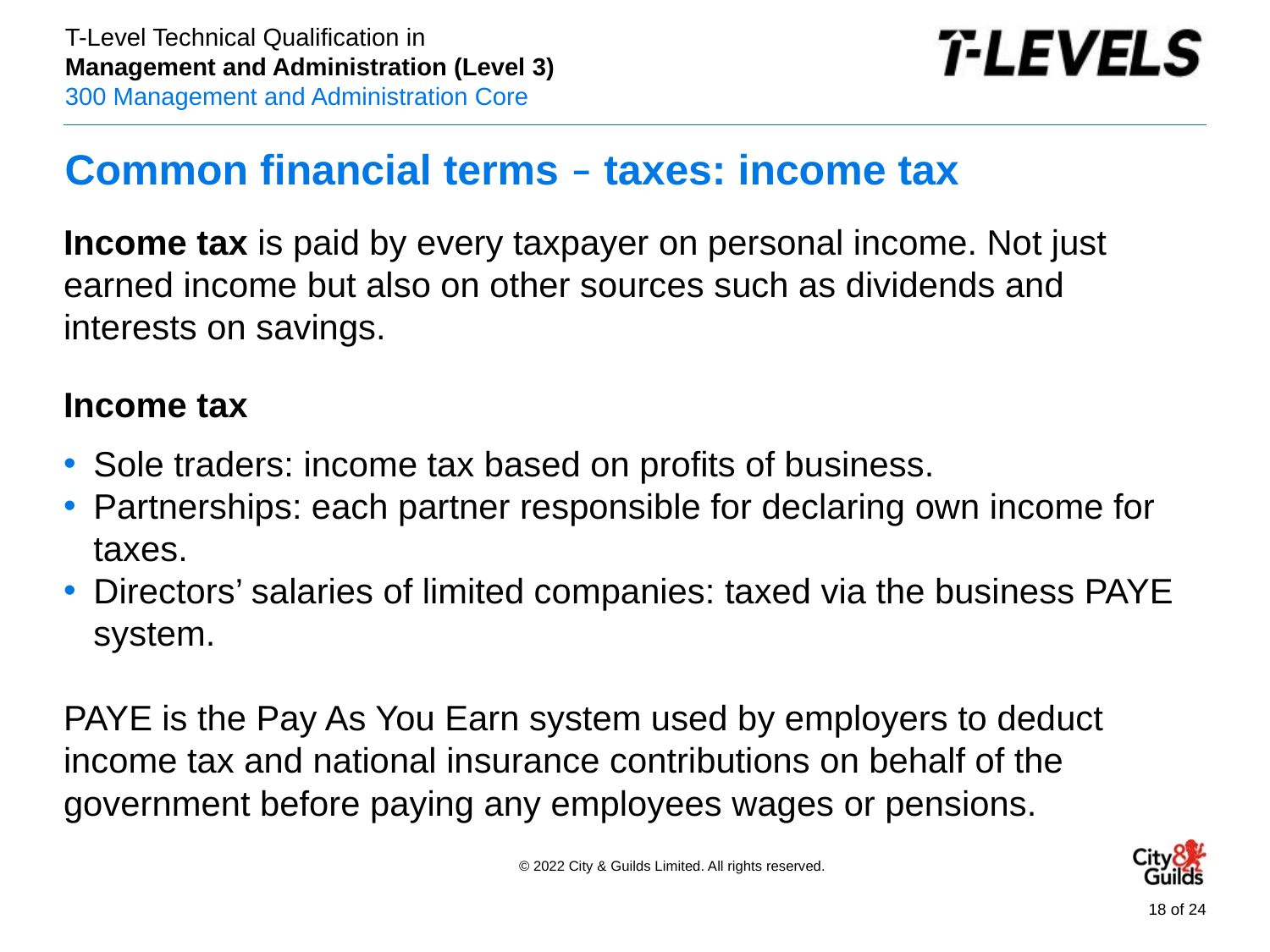

# Common financial terms – taxes: income tax
Income tax is paid by every taxpayer on personal income. Not just earned income but also on other sources such as dividends and interests on savings.
Income tax
Sole traders: income tax based on profits of business.
Partnerships: each partner responsible for declaring own income for taxes.
Directors’ salaries of limited companies: taxed via the business PAYE system.

PAYE is the Pay As You Earn system used by employers to deduct income tax and national insurance contributions on behalf of the government before paying any employees wages or pensions.